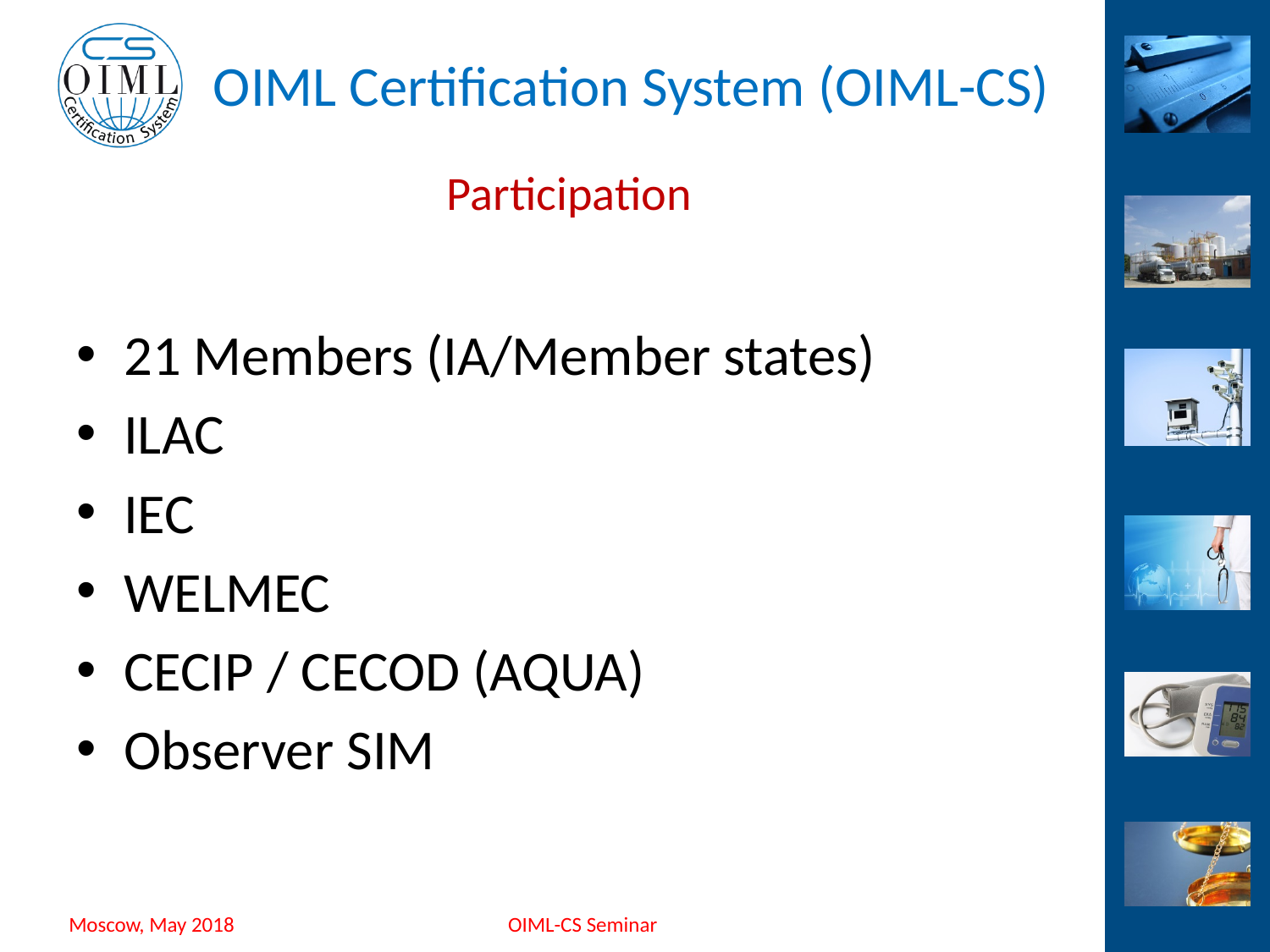

# Participation
21 Members (IA/Member states)
ILAC
IEC
WELMEC
CECIP / CECOD (AQUA)
Observer SIM